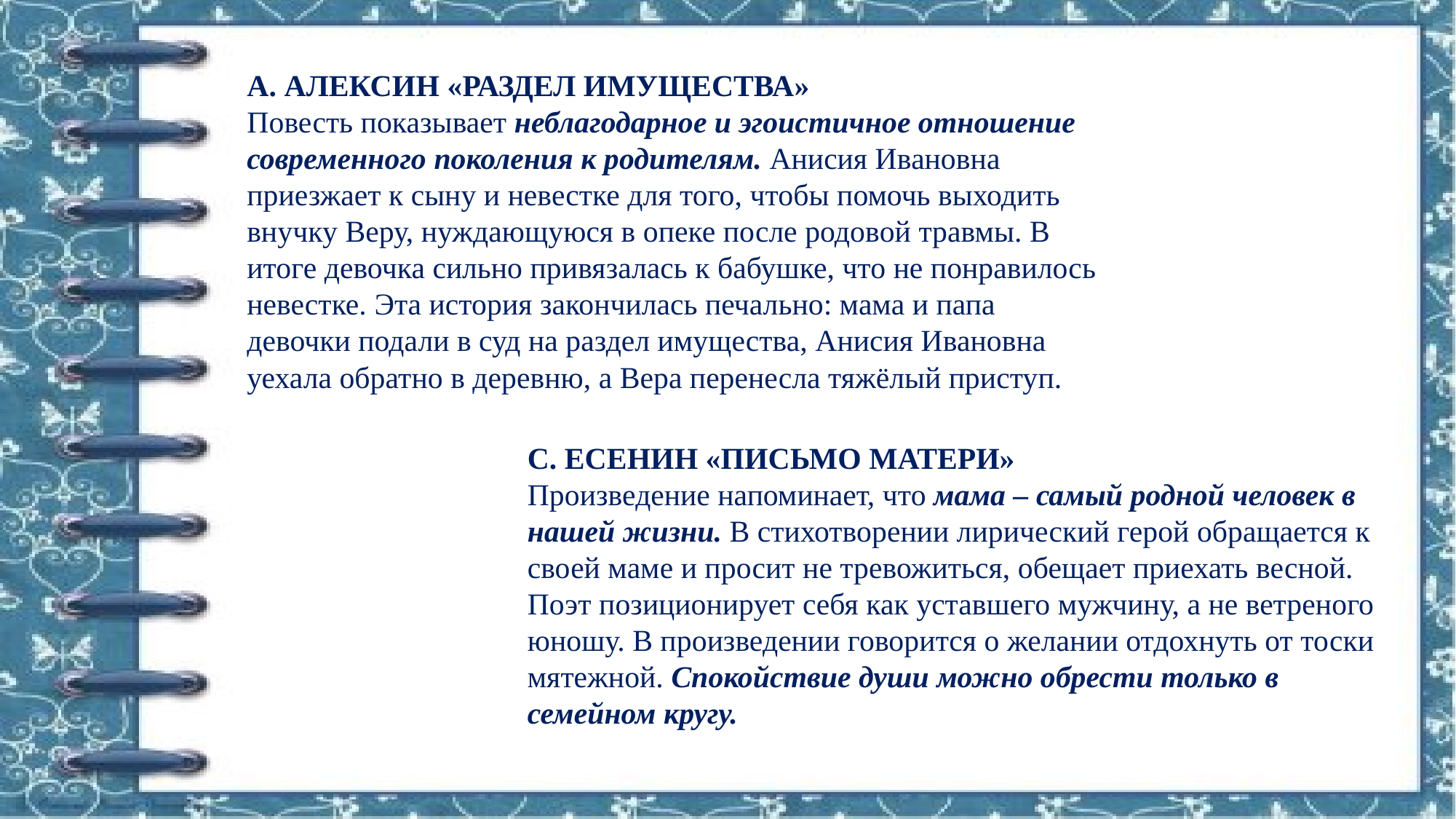

А. АЛЕКСИН «РАЗДЕЛ ИМУЩЕСТВА»
Повесть показывает неблагодарное и эгоистичное отношение современного поколения к родителям. Анисия Ивановна приезжает к сыну и невестке для того, чтобы помочь выходить внучку Веру, нуждающуюся в опеке после родовой травмы. В итоге девочка сильно привязалась к бабушке, что не понравилось невестке. Эта история закончилась печально: мама и папа девочки подали в суд на раздел имущества, Анисия Ивановна уехала обратно в деревню, а Вера перенесла тяжёлый приступ.
С. ЕСЕНИН «ПИСЬМО МАТЕРИ»
Произведение напоминает, что мама – самый родной человек в нашей жизни. В стихотворении лирический герой обращается к своей маме и просит не тревожиться, обещает приехать весной. Поэт позиционирует себя как уставшего мужчину, а не ветреного юношу. В произведении говорится о желании отдохнуть от тоски мятежной. Спокойствие души можно обрести только в семейном кругу.